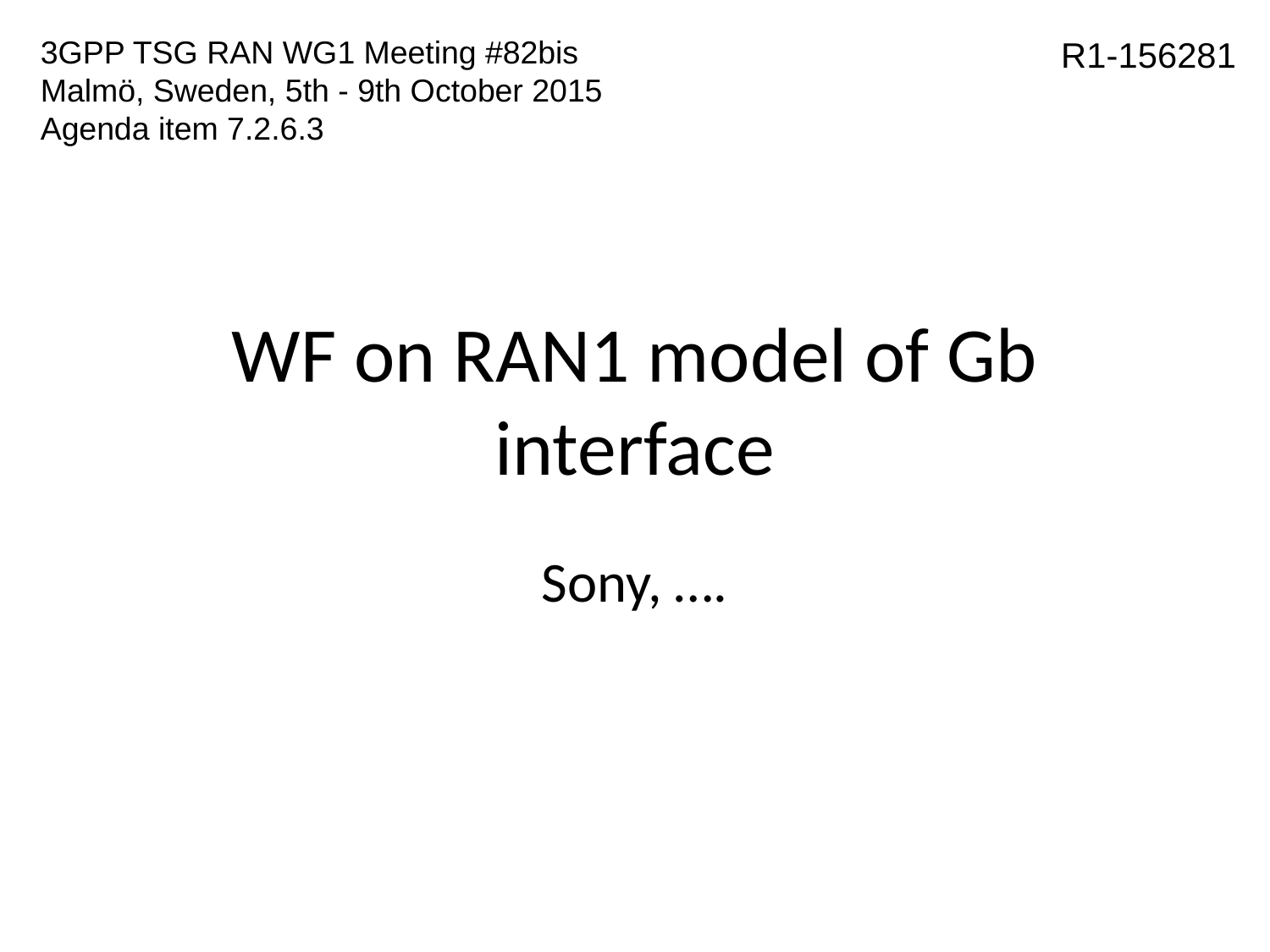

3GPP TSG RAN WG1 Meeting #82bis
Malmö, Sweden, 5th - 9th October 2015
Agenda item 7.2.6.3
R1-156281
# WF on RAN1 model of Gb interface
Sony, ….